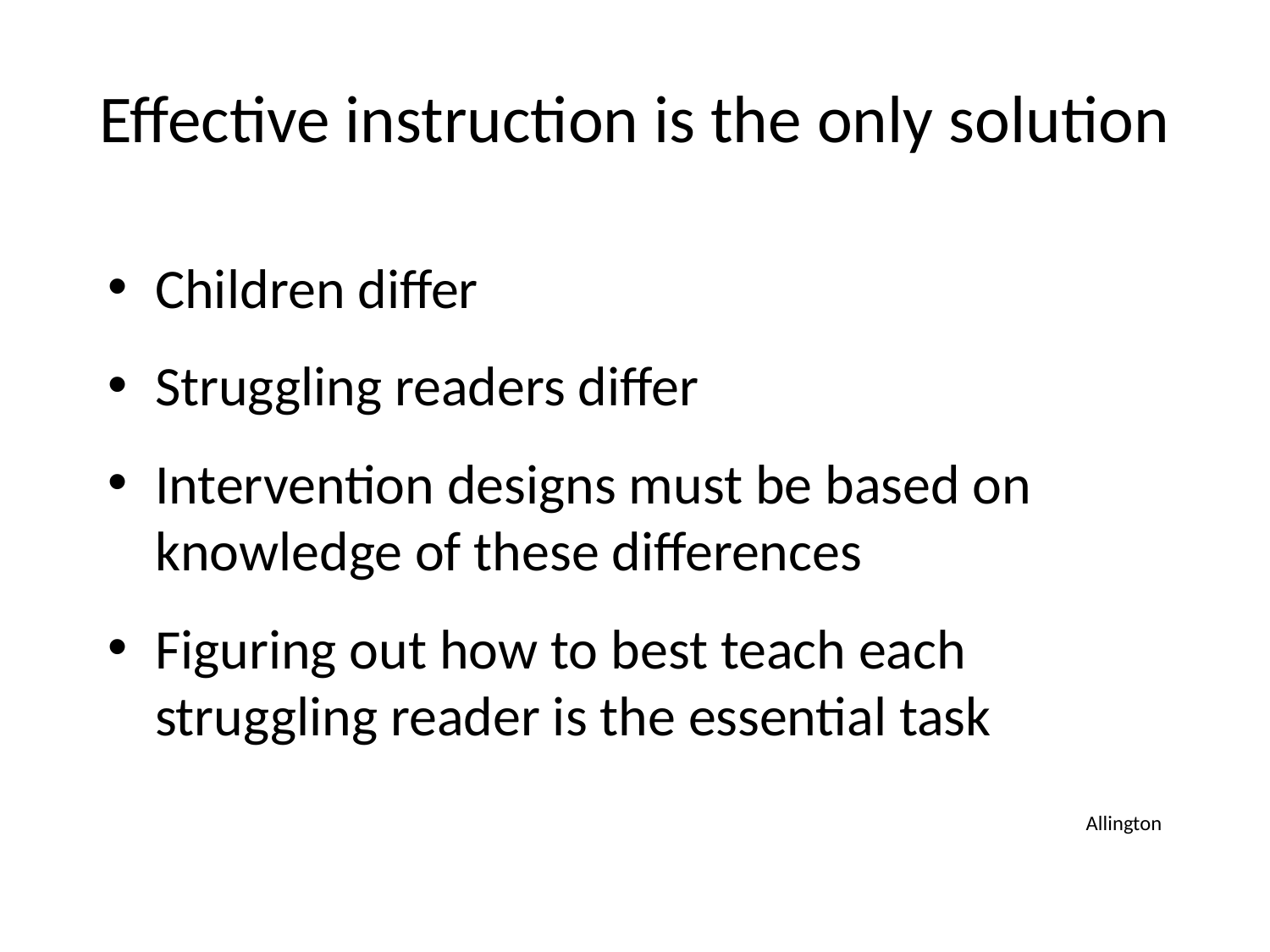

# Effective instruction is the only solution
Children differ

Struggling readers differ

Intervention designs must be based on knowledge of these differences

Figuring out how to best teach each struggling reader is the essential task

Allington